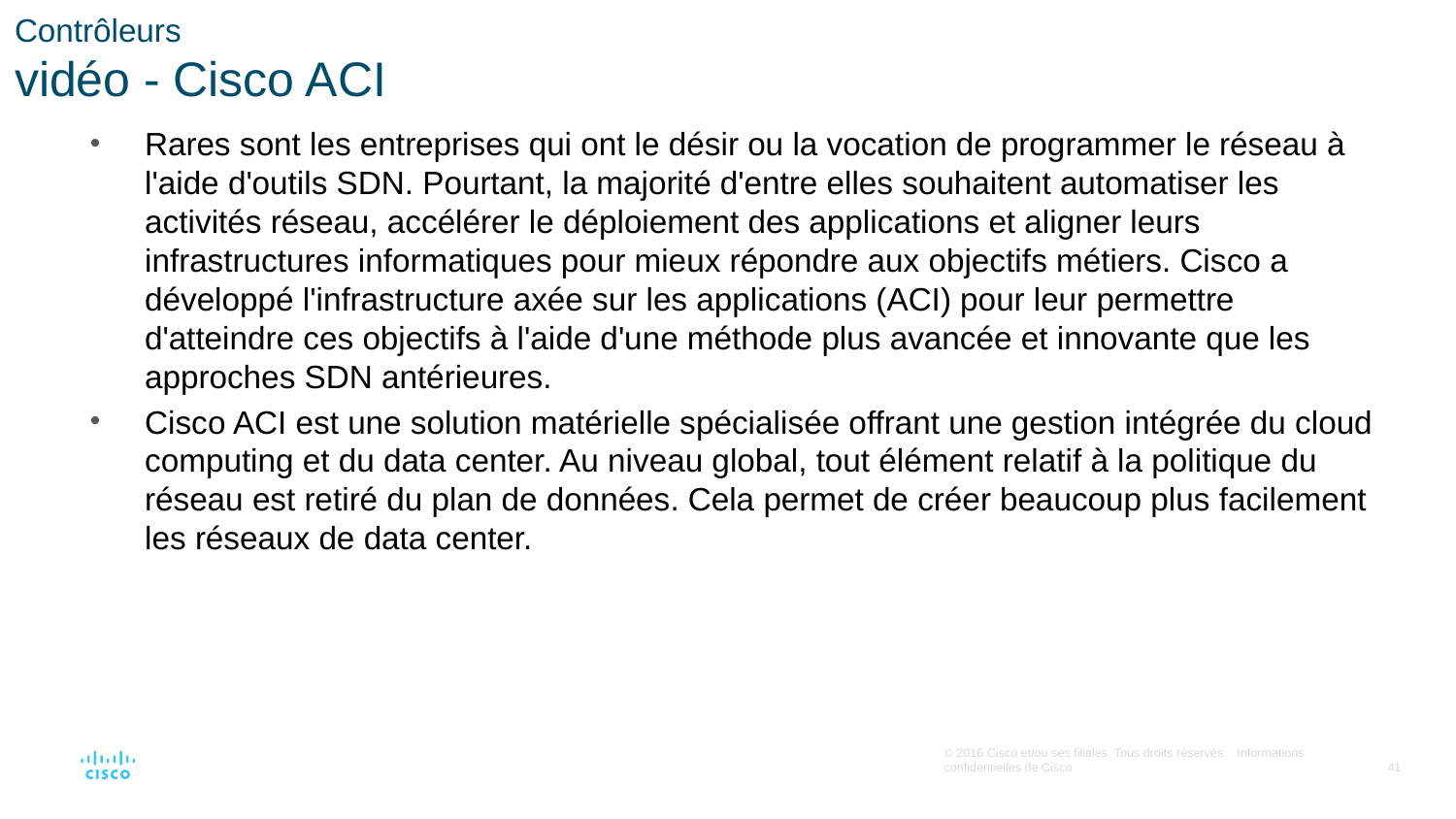

# Contrôleurs vidéo - Cisco ACI
Rares sont les entreprises qui ont le désir ou la vocation de programmer le réseau à l'aide d'outils SDN. Pourtant, la majorité d'entre elles souhaitent automatiser les activités réseau, accélérer le déploiement des applications et aligner leurs infrastructures informatiques pour mieux répondre aux objectifs métiers. Cisco a développé l'infrastructure axée sur les applications (ACI) pour leur permettre d'atteindre ces objectifs à l'aide d'une méthode plus avancée et innovante que les approches SDN antérieures.
Cisco ACI est une solution matérielle spécialisée offrant une gestion intégrée du cloud computing et du data center. Au niveau global, tout élément relatif à la politique du réseau est retiré du plan de données. Cela permet de créer beaucoup plus facilement les réseaux de data center.